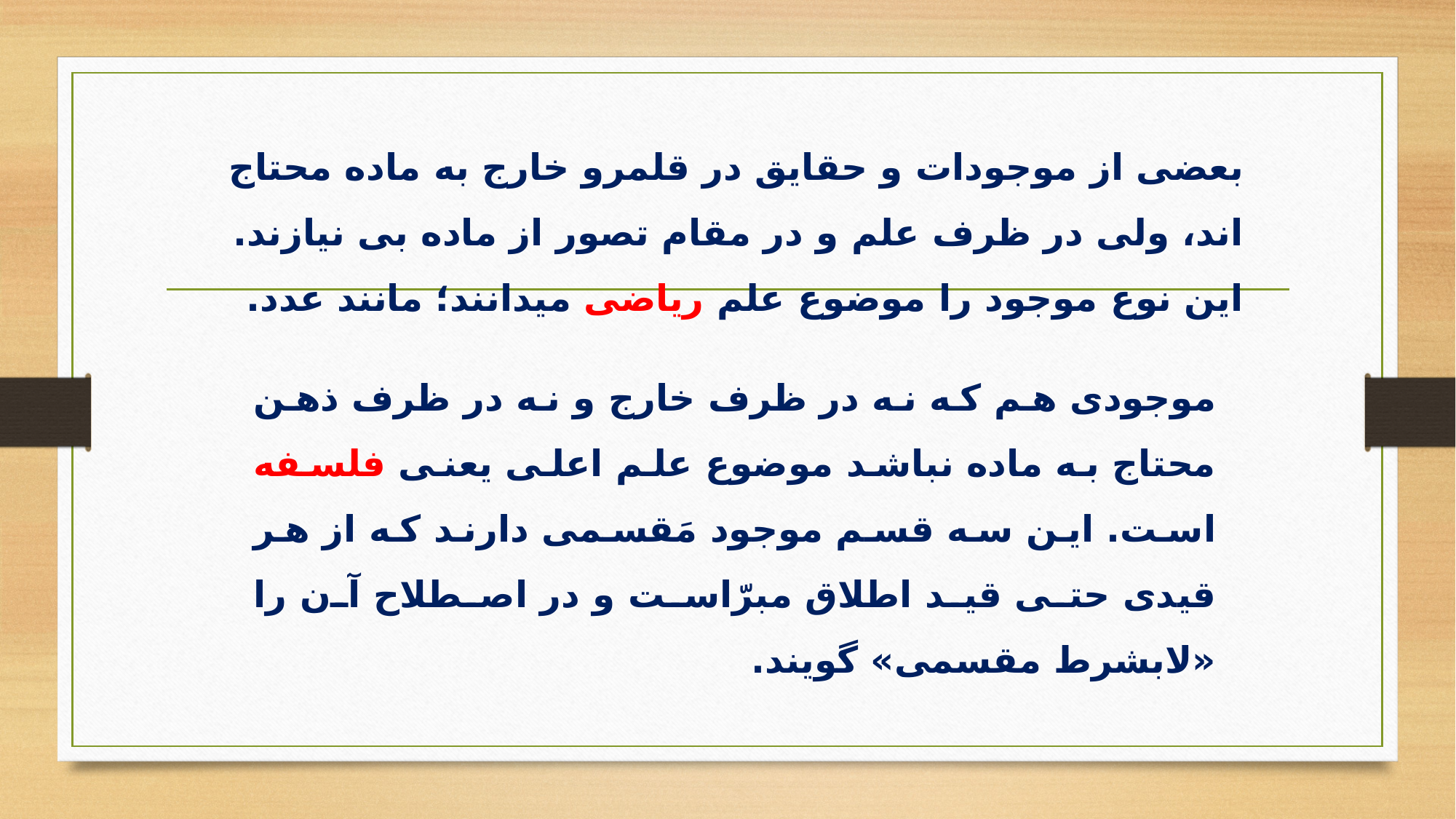

بعضی از موجودات و حقایق در قلمرو خارج به ماده محتاج­ اند، ولی در ظرف علم و در مقام تصور از ماده بی­ نیازند. این نوع موجود را موضوع علم ریاضی می­دانند؛ مانند عدد.

موجودی هم که نه در ظرف خارج و نه در ظرف ذهن محتاج به ماده نباشد موضوع علم اعلی یعنی فلسفه است. این سه قسم موجود مَقسمی دارند که از هر قیدی حتی قید اطلاق مبرّاست و در اصطلاح آن را «لابشرط مقسمی» گویند.